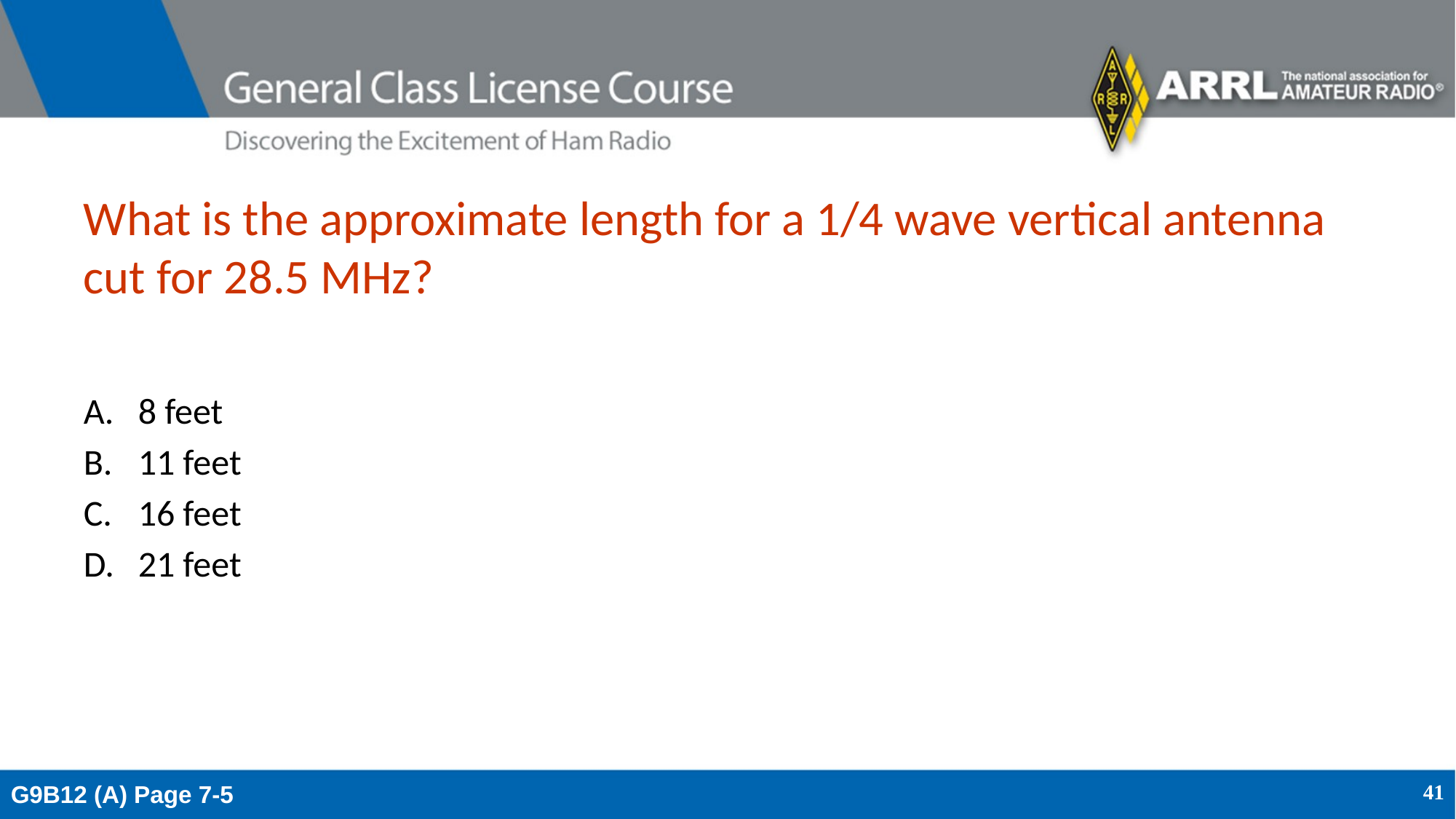

# What is the approximate length for a 1/4 wave vertical antenna cut for 28.5 MHz?
8 feet
11 feet
16 feet
21 feet
G9B12 (A) Page 7-5
41